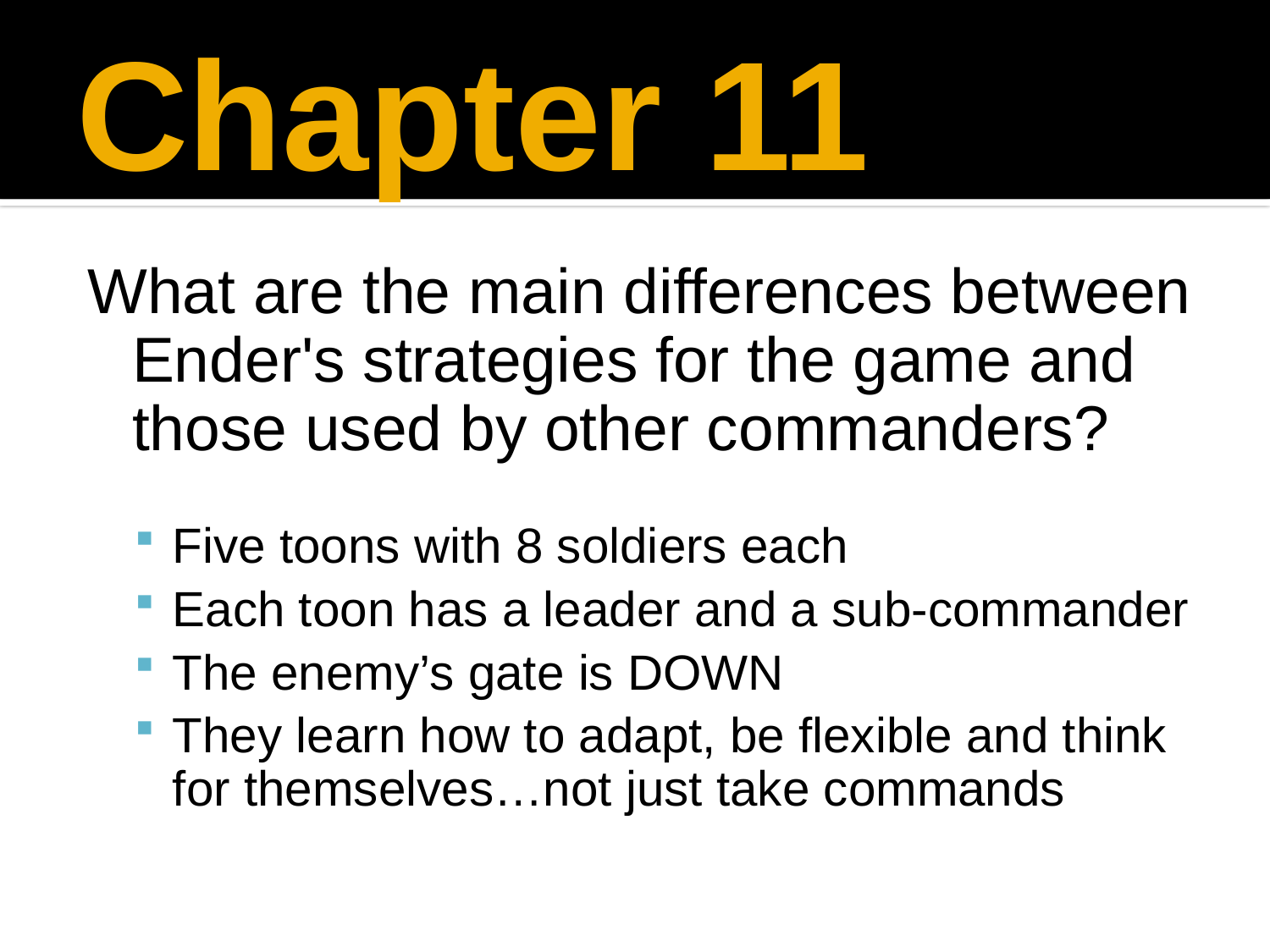

# Chapter 11
What are the main differences between Ender's strategies for the game and those used by other commanders?

Five toons with 8 soldiers each
Each toon has a leader and a sub-commander
The enemy’s gate is DOWN
They learn how to adapt, be flexible and think for themselves…not just take commands